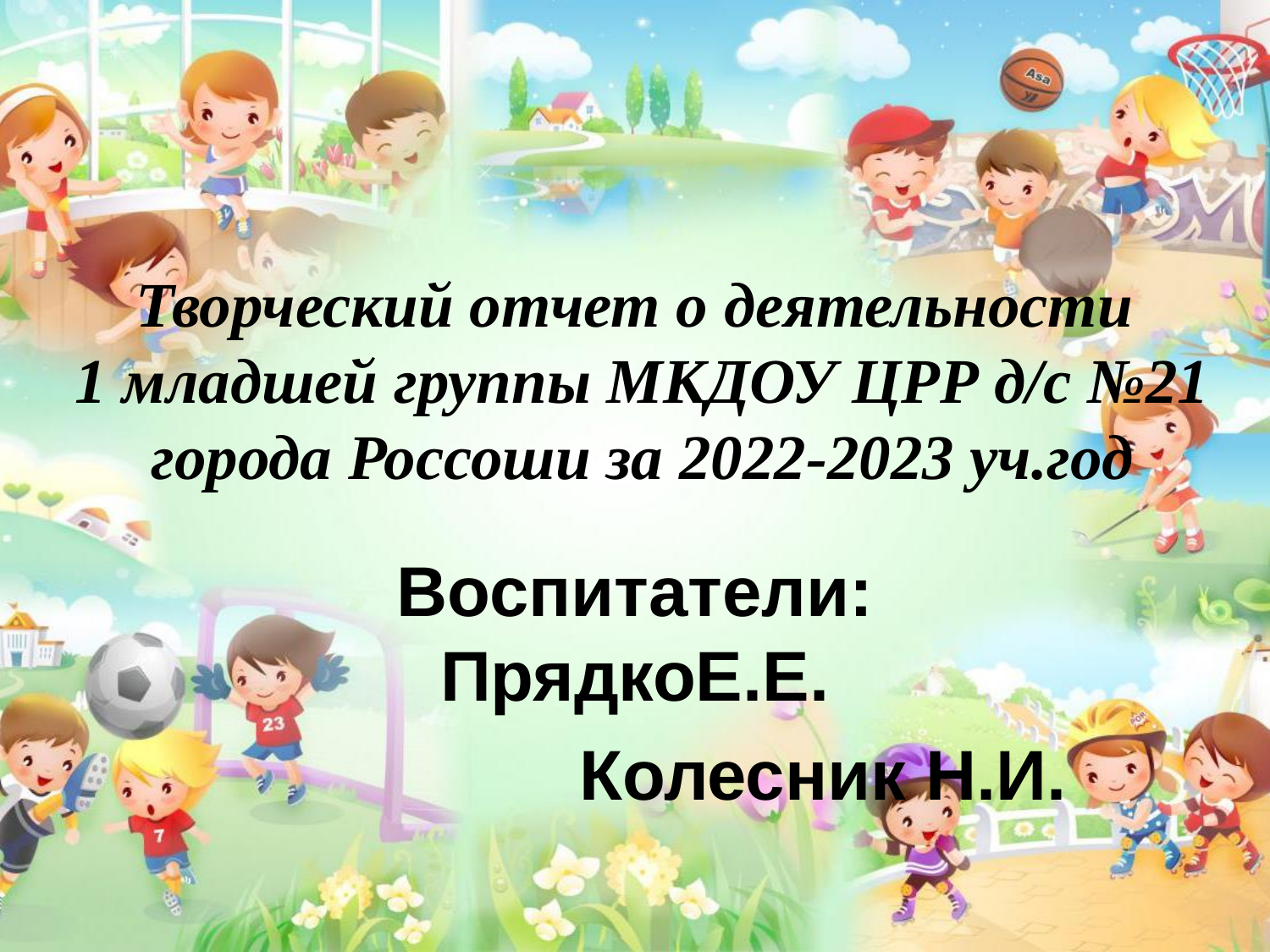

# Творческий отчет о деятельности 1 младшей группы МКДОУ ЦРР д/с №21 города Россоши за 2022-2023 уч.год
Воспитатели: ПрядкоЕ.Е.
Колесник Н.И.